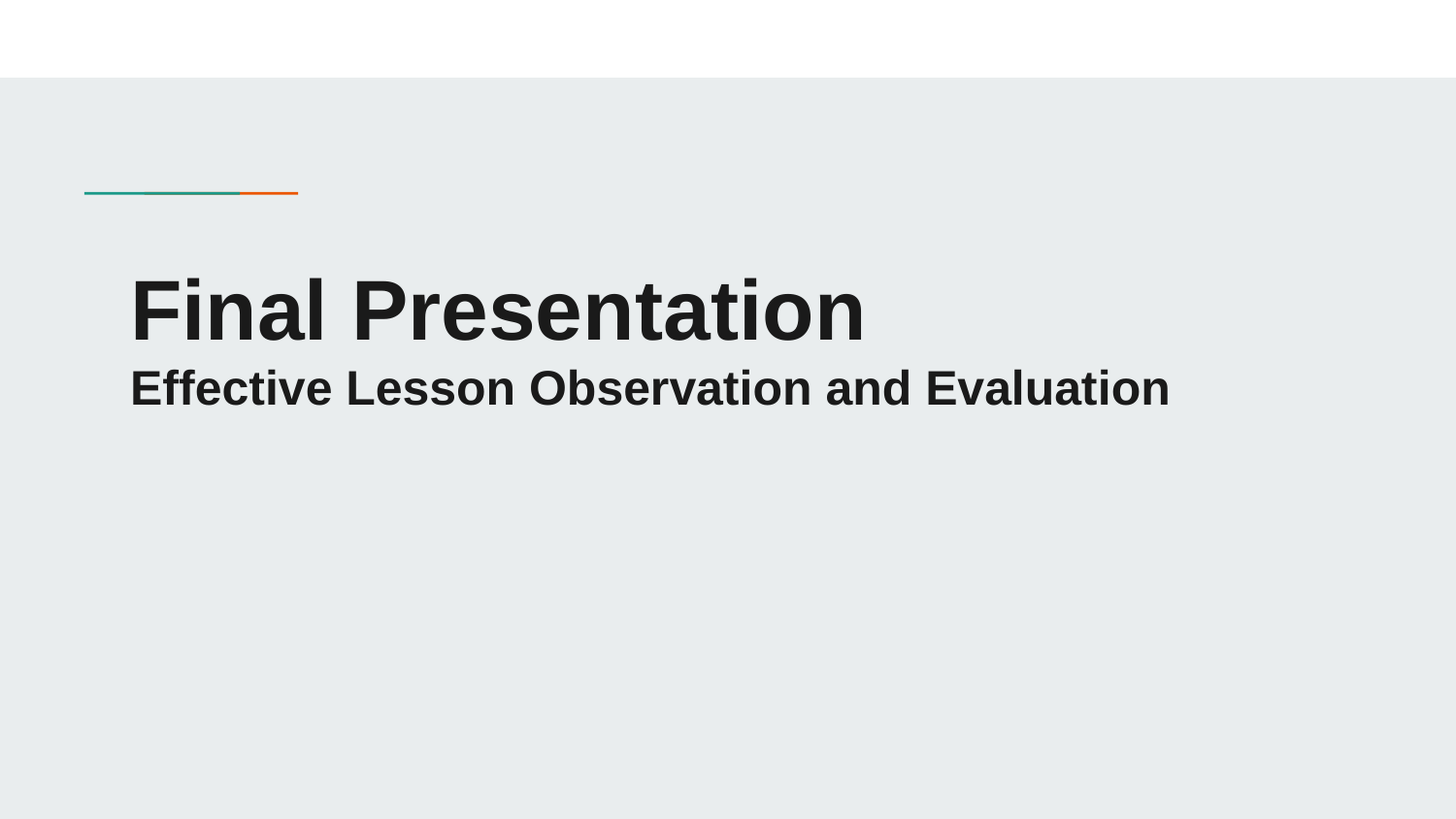

# Final Presentation Effective Lesson Observation and Evaluation